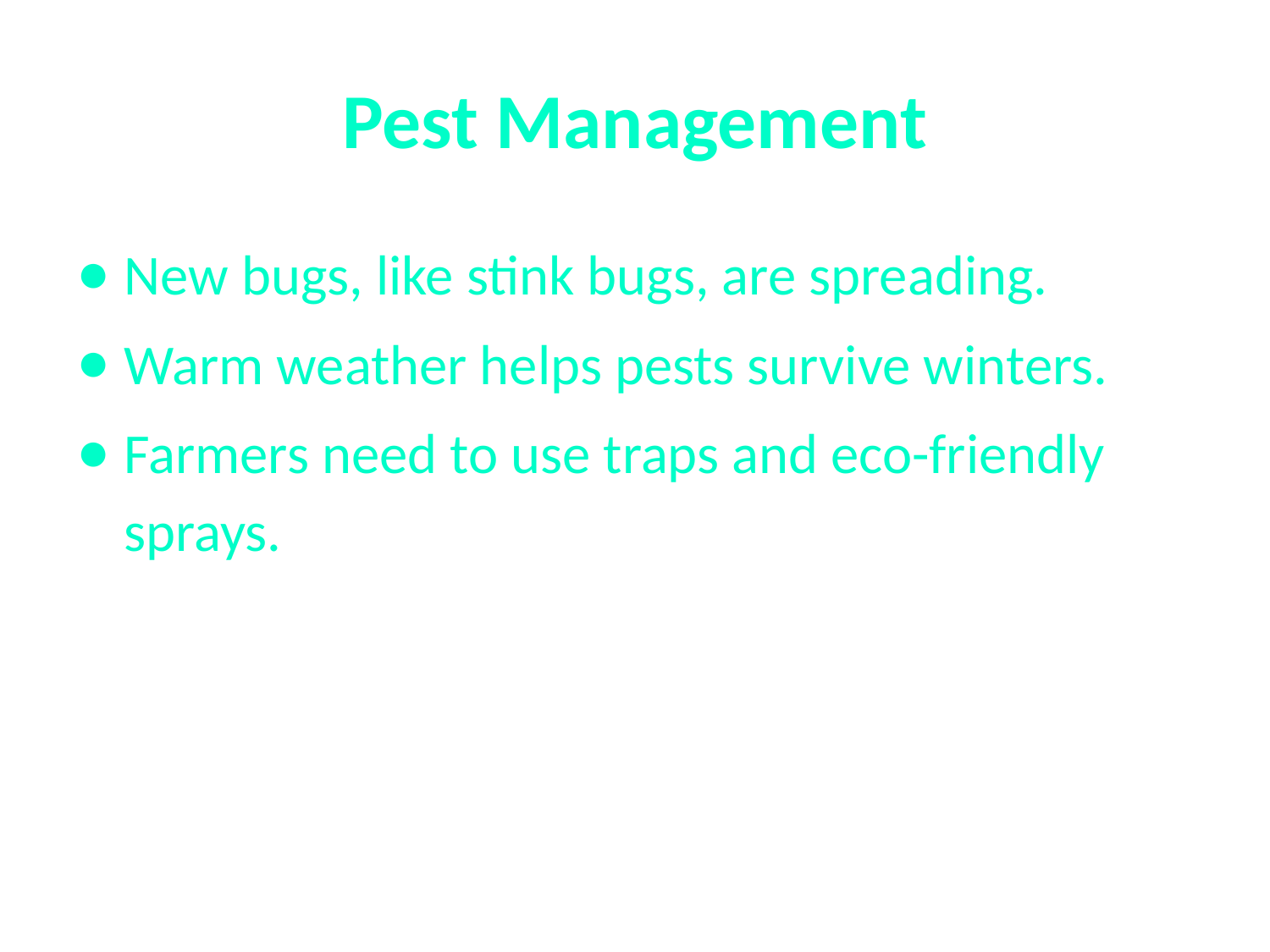

# Pest Management
New bugs, like stink bugs, are spreading.
Warm weather helps pests survive winters.
Farmers need to use traps and eco-friendly sprays.